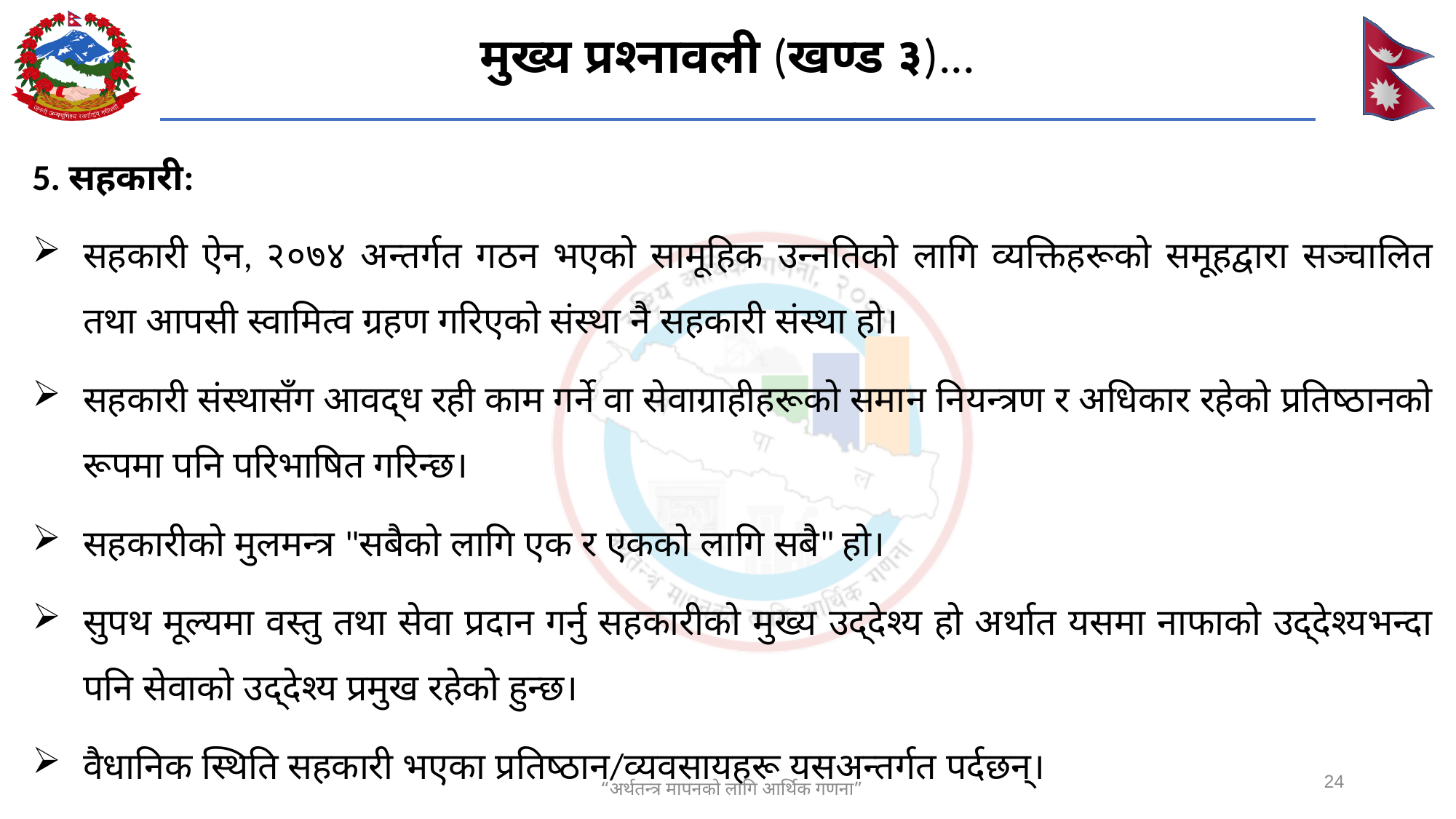

# मुख्य प्रश्नावली (खण्ड ३)...
5. सहकारी:
सहकारी ऐन, २०७४ अन्तर्गत गठन भएको सामूहिक उन्नतिको लागि व्यक्तिहरूको समूहद्वारा सञ्चालित तथा आपसी स्वामित्व ग्रहण गरिएको संस्था नै सहकारी संस्था हो।
सहकारी संस्थासँग आवद्ध रही काम गर्ने वा सेवाग्राहीहरूको समान नियन्त्रण र अधिकार रहेको प्रतिष्ठानको रूपमा पनि परिभाषित गरिन्छ।
सहकारीको मुलमन्त्र "सबैको लागि एक र एकको लागि सबै" हो।
सुपथ मूल्यमा वस्तु तथा सेवा प्रदान गर्नु सहकारीको मुख्य उद्देश्य हो अर्थात यसमा नाफाको उद्देश्यभन्दा पनि सेवाको उद्देश्य प्रमुख रहेको हुन्छ।
वैधानिक स्थिति सहकारी भएका प्रतिष्ठान/व्यवसायहरू यसअन्तर्गत पर्दछन्।
24
“अर्थतन्त्र मापनको लागि आर्थिक गणना”